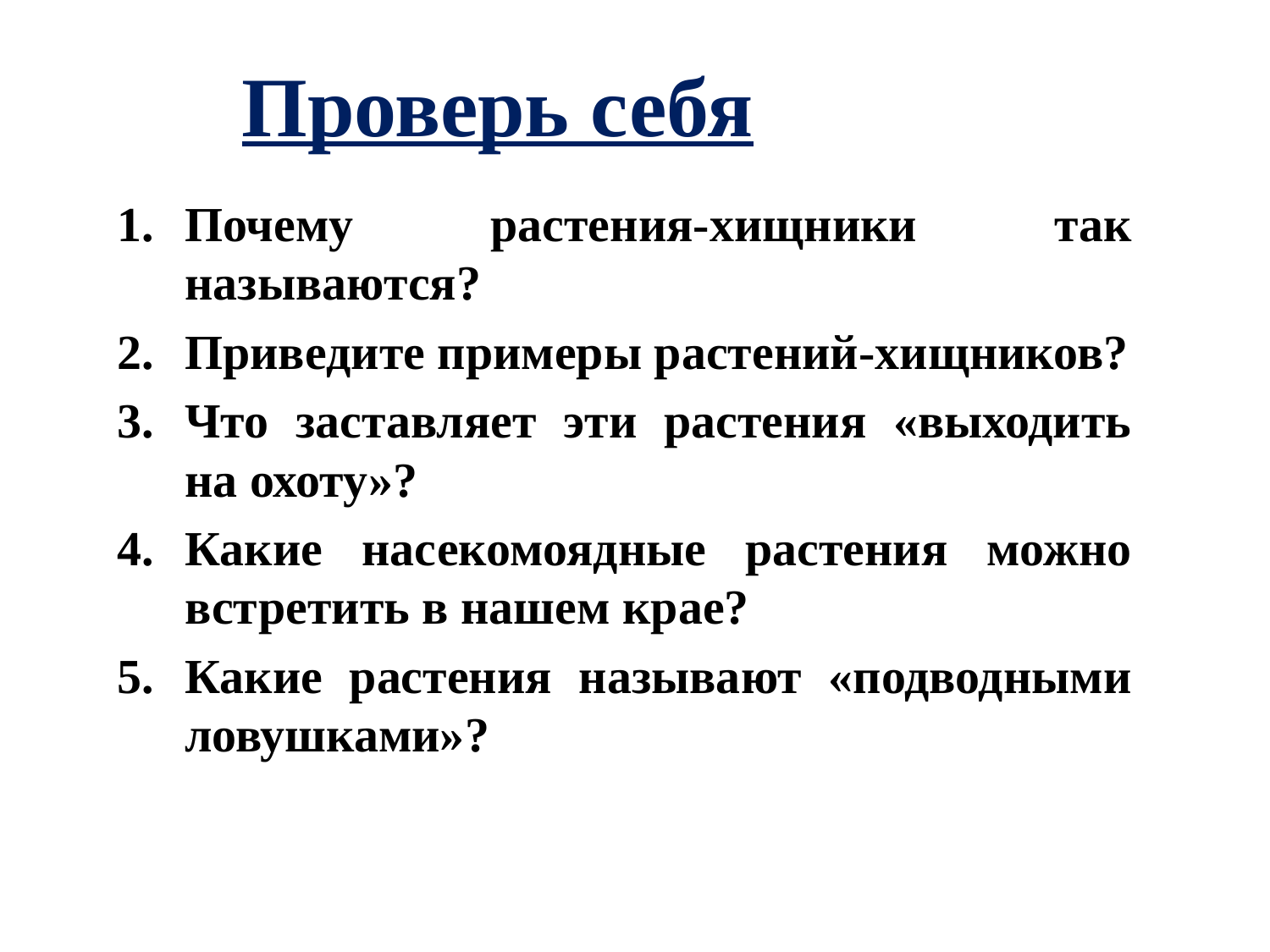

Проверь себя
Почему растения-хищники так называются?
Приведите примеры растений-хищников?
Что заставляет эти растения «выходить на охоту»?
Какие насекомоядные растения можно встретить в нашем крае?
Какие растения называют «подводными ловушками»?